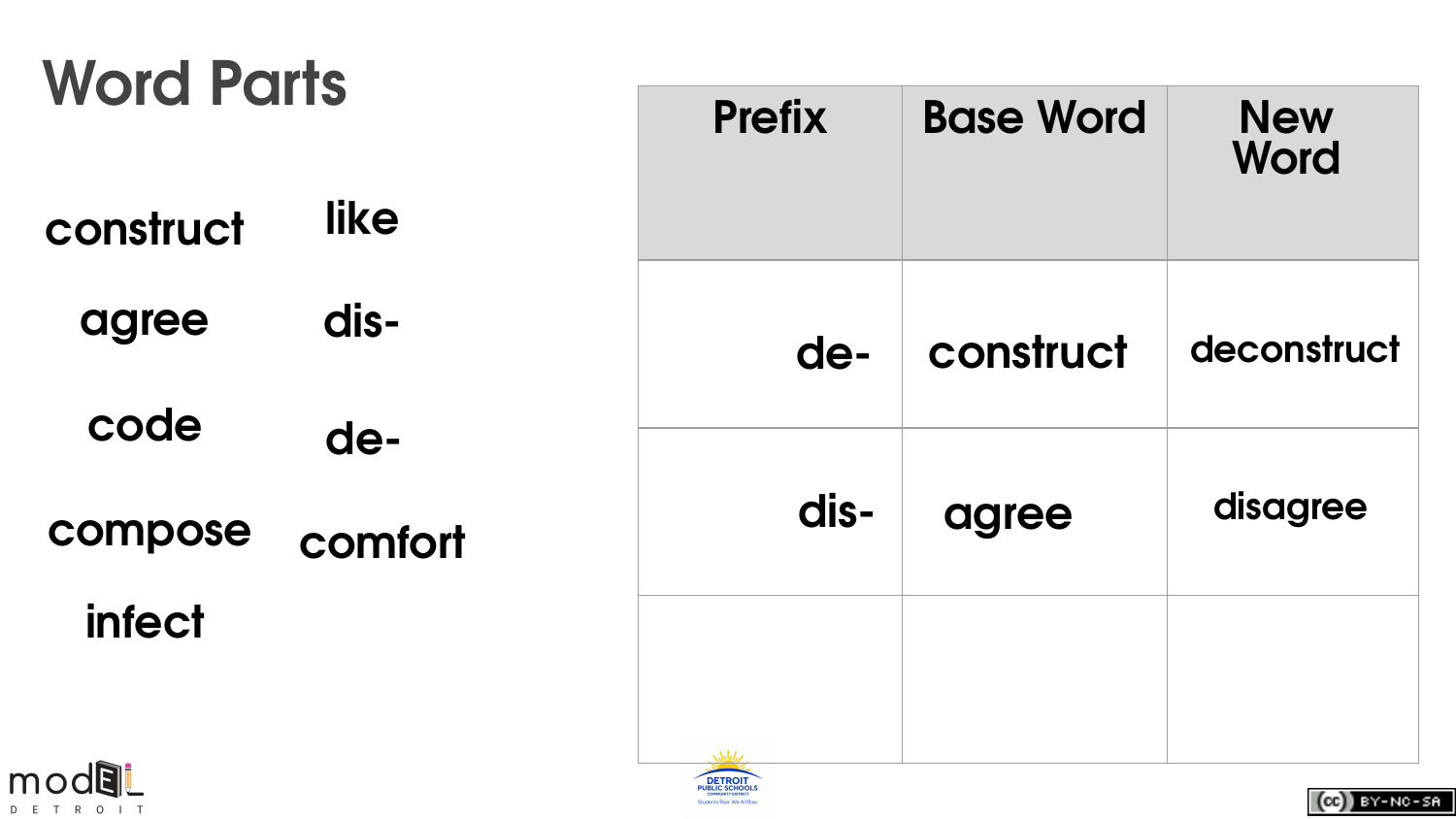

# Word Parts
| Prefix | Base Word | New Word |
| --- | --- | --- |
|  |  |  |
|  |  |  |
|  |  |  |
like
construct
agree
dis-

construct

de-

deconstruct

code

de-
dis-
disagree
agree
compose
comfort
infect